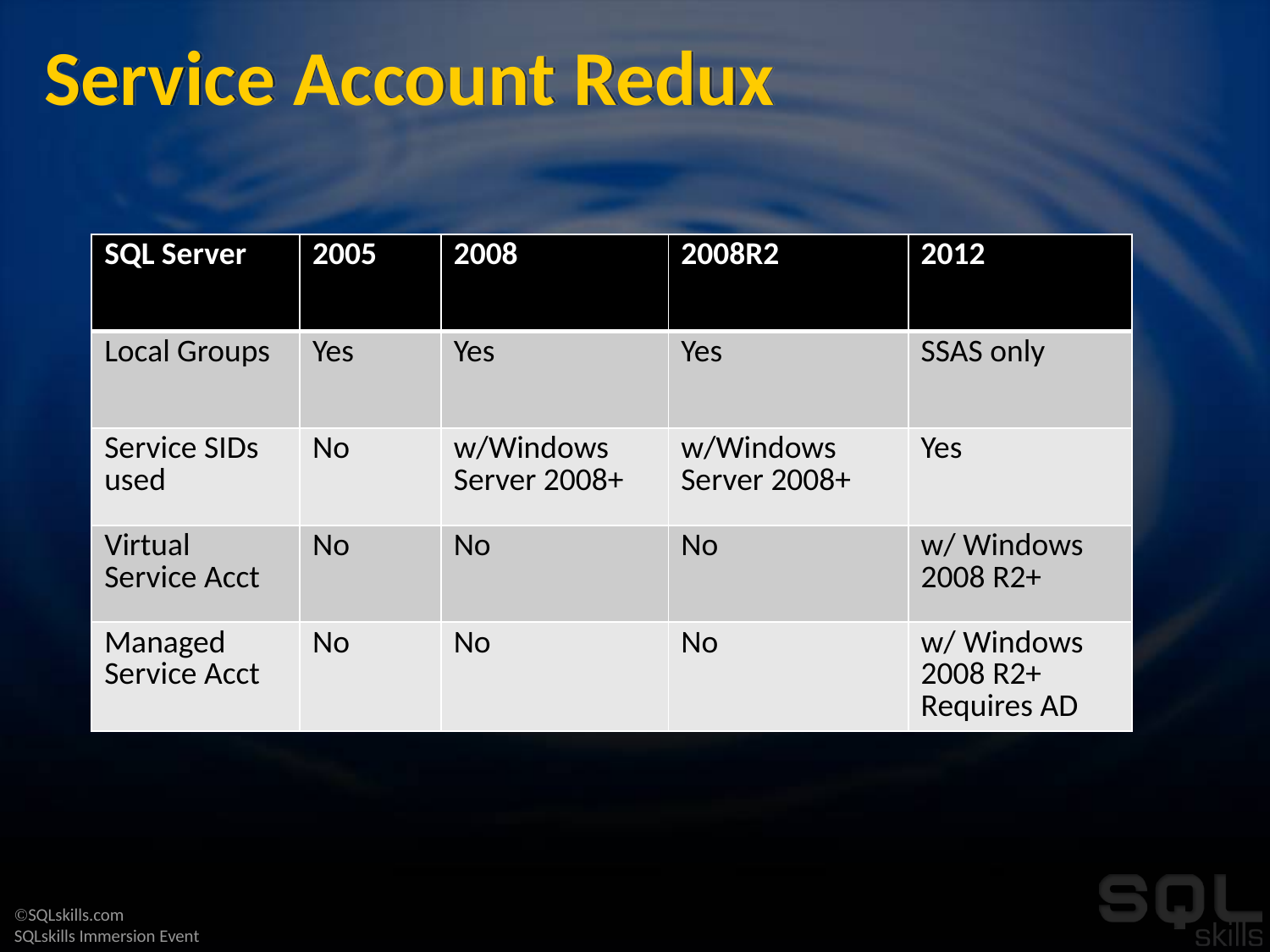

# Service Account Redux
| SQL Server | 2005 | 2008 | 2008R2 | 2012 |
| --- | --- | --- | --- | --- |
| Local Groups | Yes | Yes | Yes | SSAS only |
| Service SIDs used | No | w/Windows Server 2008+ | w/Windows Server 2008+ | Yes |
| Virtual Service Acct | No | No | No | w/ Windows 2008 R2+ |
| Managed Service Acct | No | No | No | w/ Windows 2008 R2+ Requires AD |